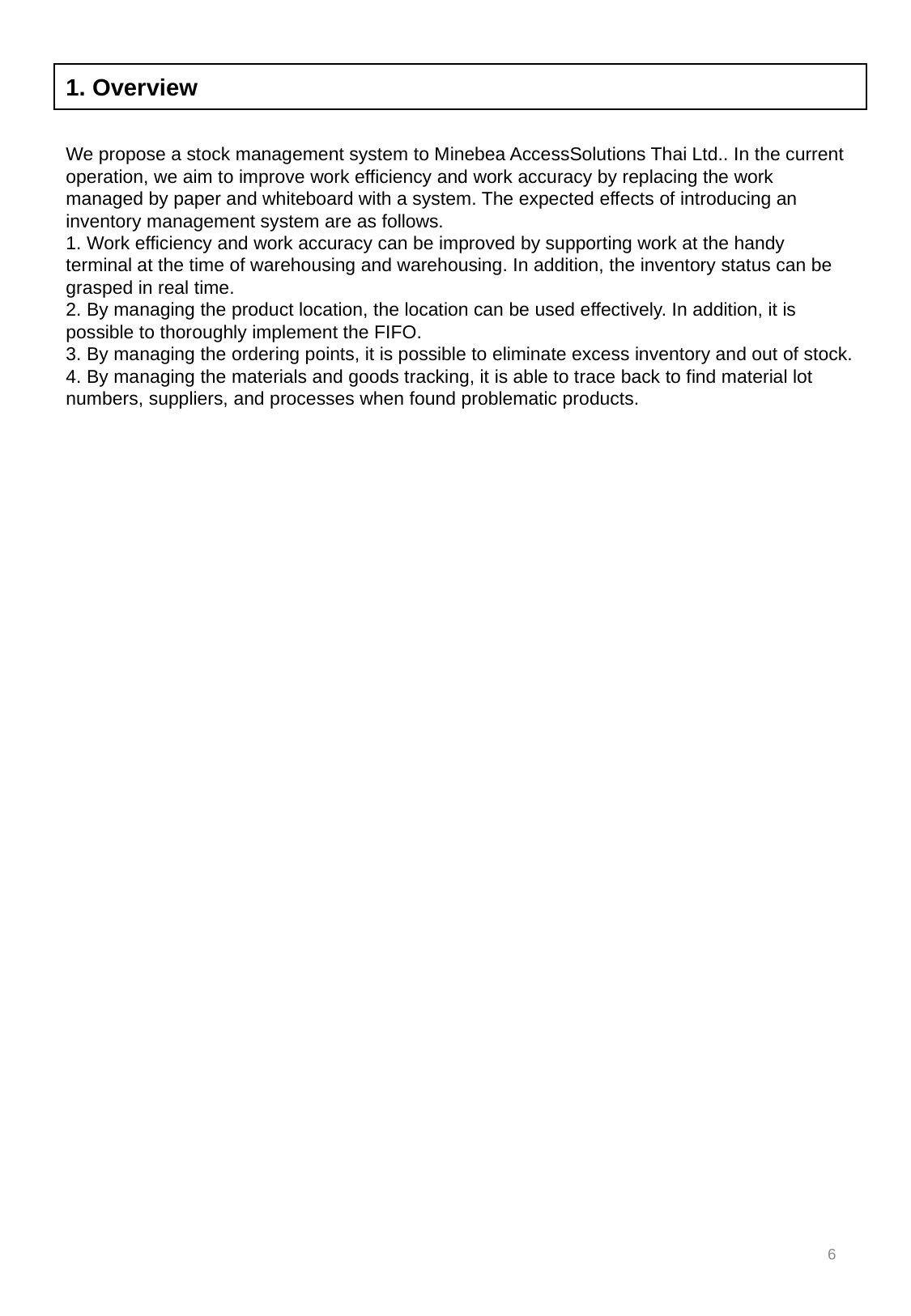

1. Overview
We propose a stock management system to Minebea AccessSolutions Thai Ltd.. In the current operation, we aim to improve work efficiency and work accuracy by replacing the work managed by paper and whiteboard with a system. The expected effects of introducing an inventory management system are as follows.
1. Work efficiency and work accuracy can be improved by supporting work at the handy terminal at the time of warehousing and warehousing. In addition, the inventory status can be grasped in real time.
2. By managing the product location, the location can be used effectively. In addition, it is possible to thoroughly implement the FIFO.
3. By managing the ordering points, it is possible to eliminate excess inventory and out of stock.
4. By managing the materials and goods tracking, it is able to trace back to find material lot numbers, suppliers, and processes when found problematic products.

6